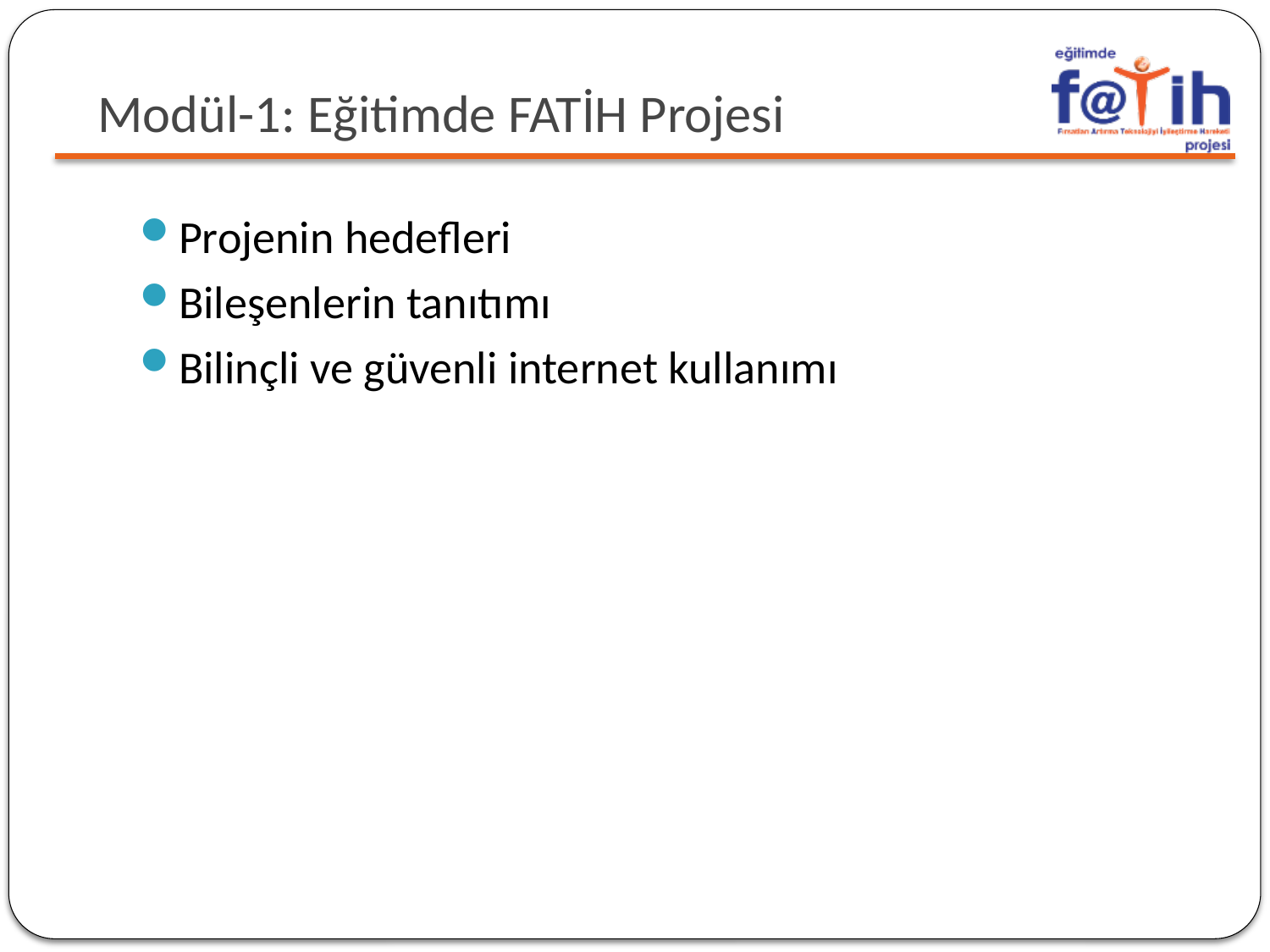

# Modül-1: Eğitimde FATİH Projesi
Projenin hedefleri
Bileşenlerin tanıtımı
Bilinçli ve güvenli internet kullanımı